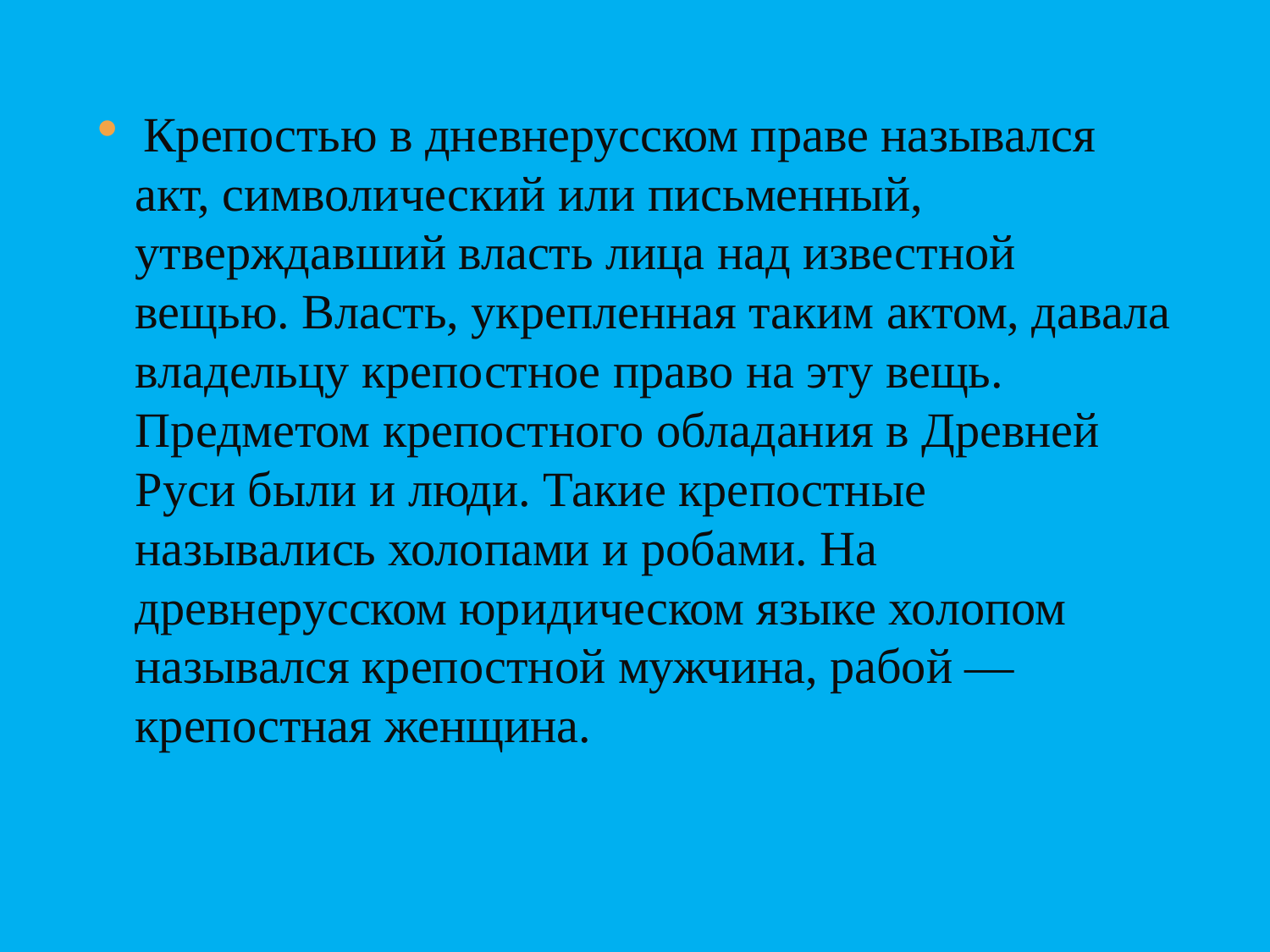

Крепостью в дневнерусском праве назывался акт, символический или письменный, утверждавший власть лица над известной вещью. Власть, укрепленная таким актом, давала владельцу крепостное право на эту вещь. Предметом крепостного обладания в Древней Руси были и люди. Такие кре­постные назывались холопами и робами. На древнерусском юридическом языке холопом назывался крепостной мужчина, рабой — крепостная женщина.